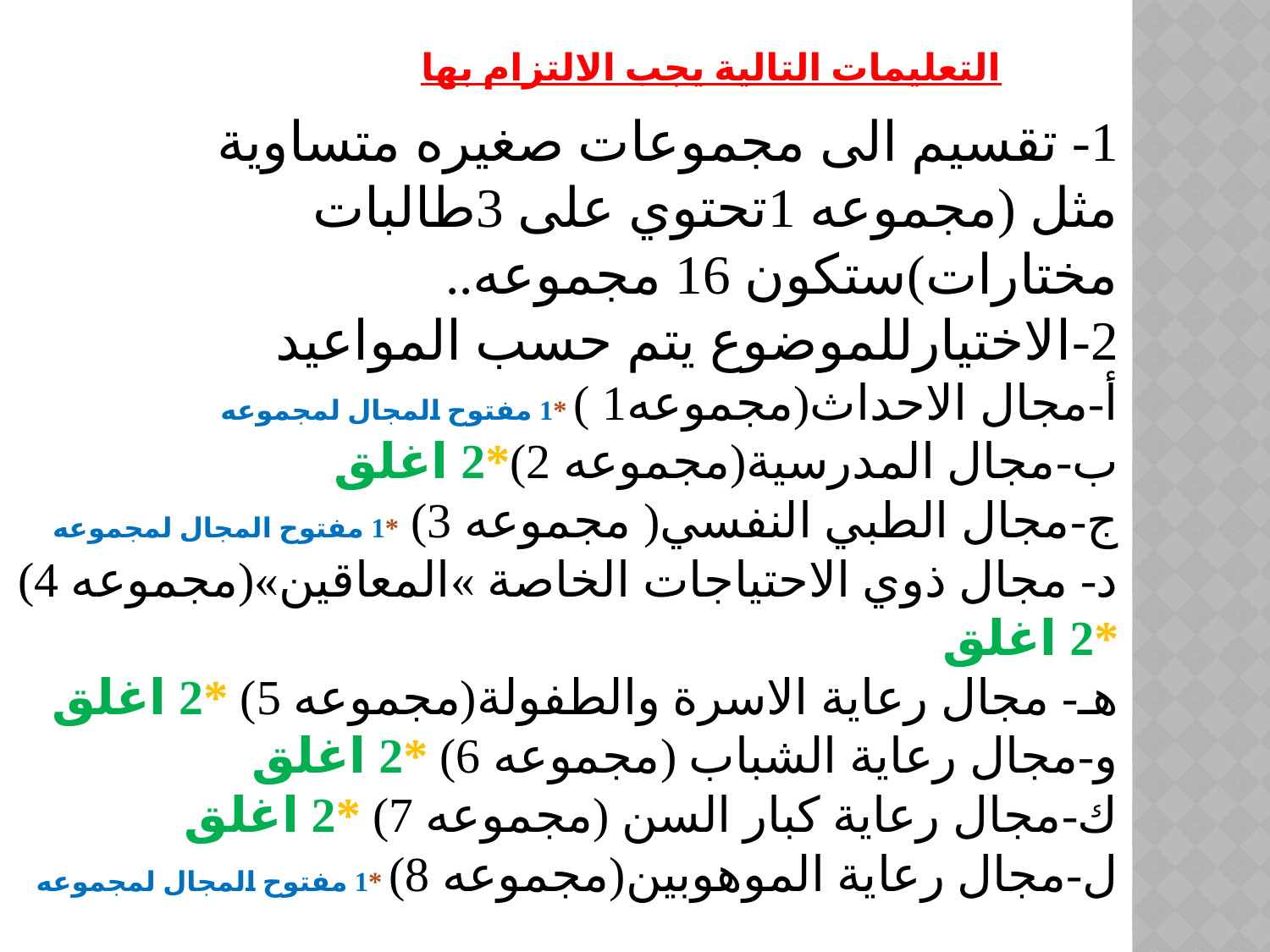

التعليمات التالية يجب الالتزام بها
# 1- تقسيم الى مجموعات صغيره متساوية مثل (مجموعه 1تحتوي على 3طالبات مختارات)ستكون 16 مجموعه.. 2-الاختيارللموضوع يتم حسب المواعيد أ-مجال الاحداث(مجموعه1 ) *1 مفتوح المجال لمجموعه ب-مجال المدرسية(مجموعه 2)*2 اغلق ج-مجال الطبي النفسي( مجموعه 3) *1 مفتوح المجال لمجموعه د- مجال ذوي الاحتياجات الخاصة »المعاقين»(مجموعه 4) *2 اغلق هـ- مجال رعاية الاسرة والطفولة(مجموعه 5) *2 اغلق و-مجال رعاية الشباب (مجموعه 6) *2 اغلق ك-مجال رعاية كبار السن (مجموعه 7) *2 اغلق ل-مجال رعاية الموهوبين(مجموعه 8) *1 مفتوح المجال لمجموعه